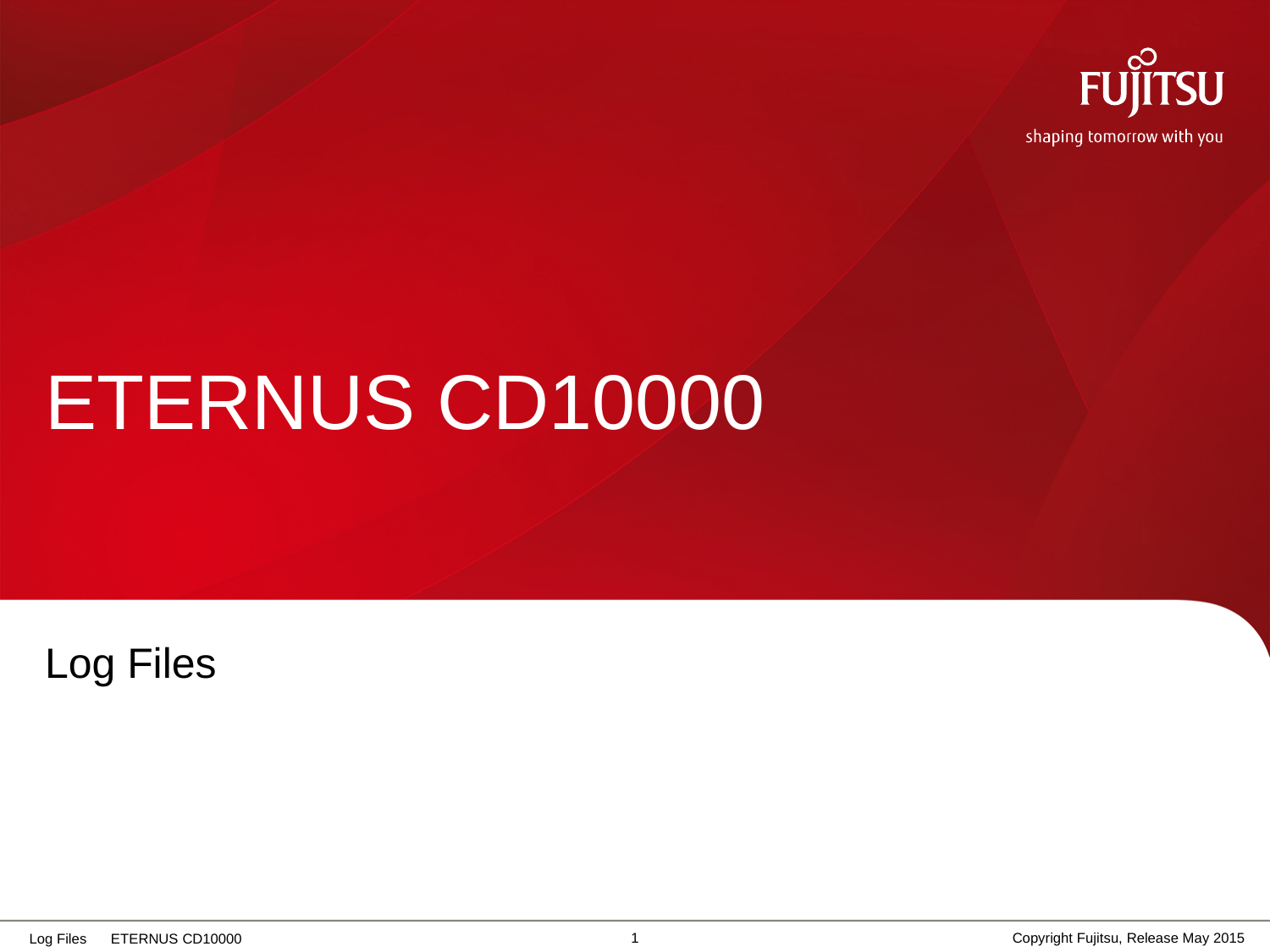

# ETERNUS CD10000
Log Files
1
Copyright Fujitsu, Release May 2015
Log Files      ETERNUS CD10000